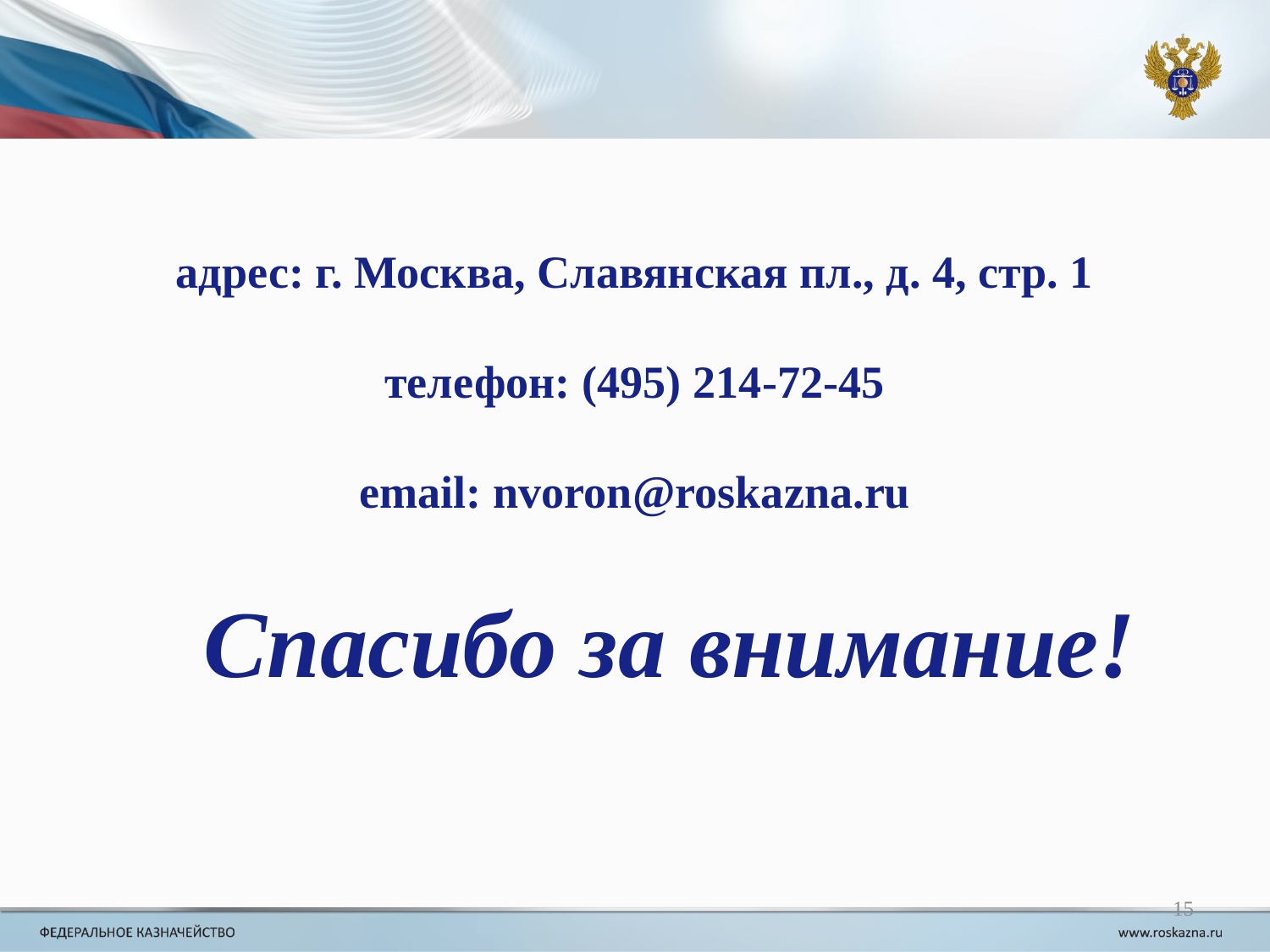

адрес: г. Москва, Славянская пл., д. 4, стр. 1

телефон: (495) 214-72-45

email: nvoron@roskazna.ru

Спасибо за внимание!
15